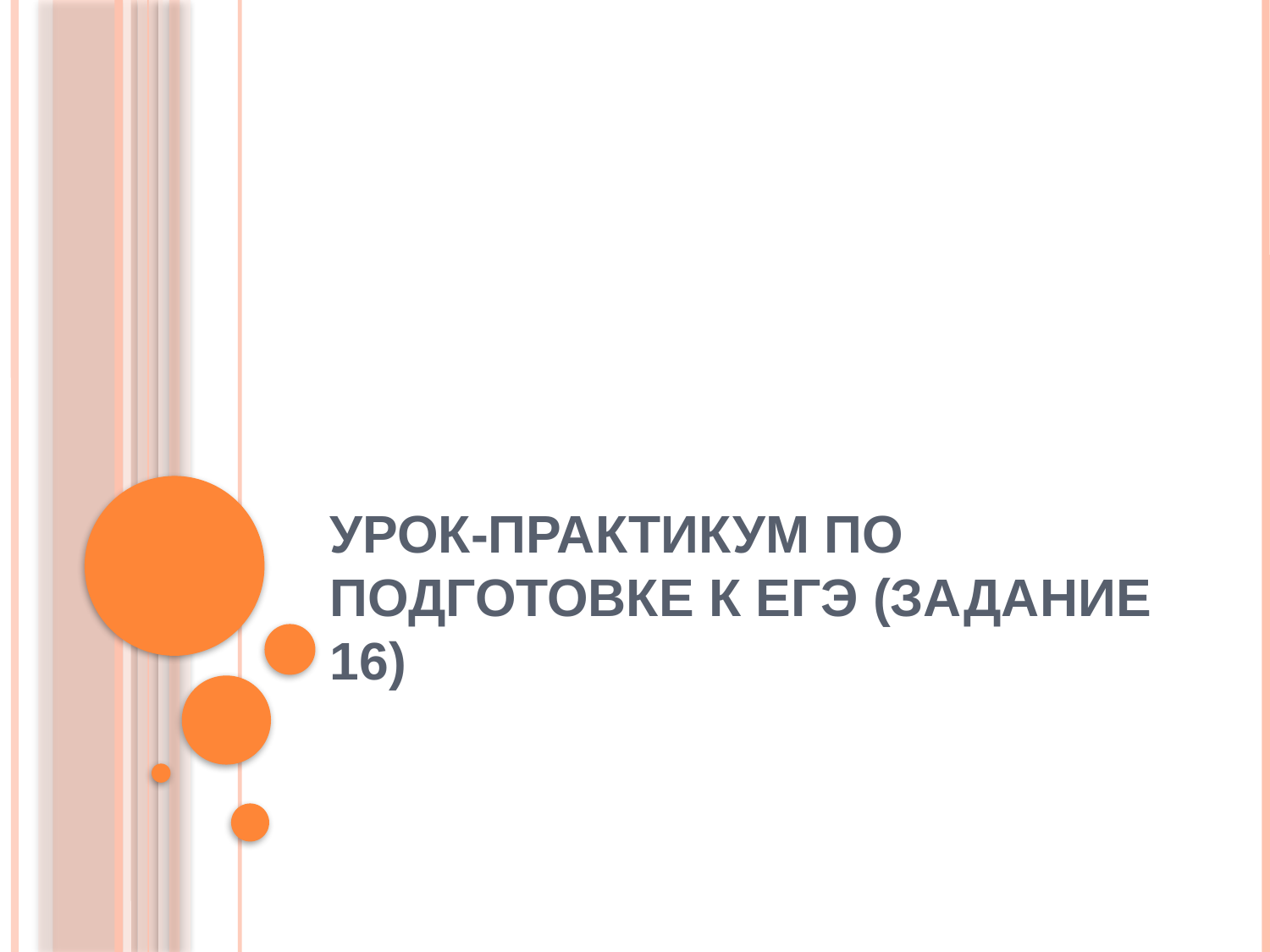

# УРОК-ПРАКТИКУМ ПО ПОДГОТОВКЕ К ЕГЭ (ЗАДАНИЕ 16)